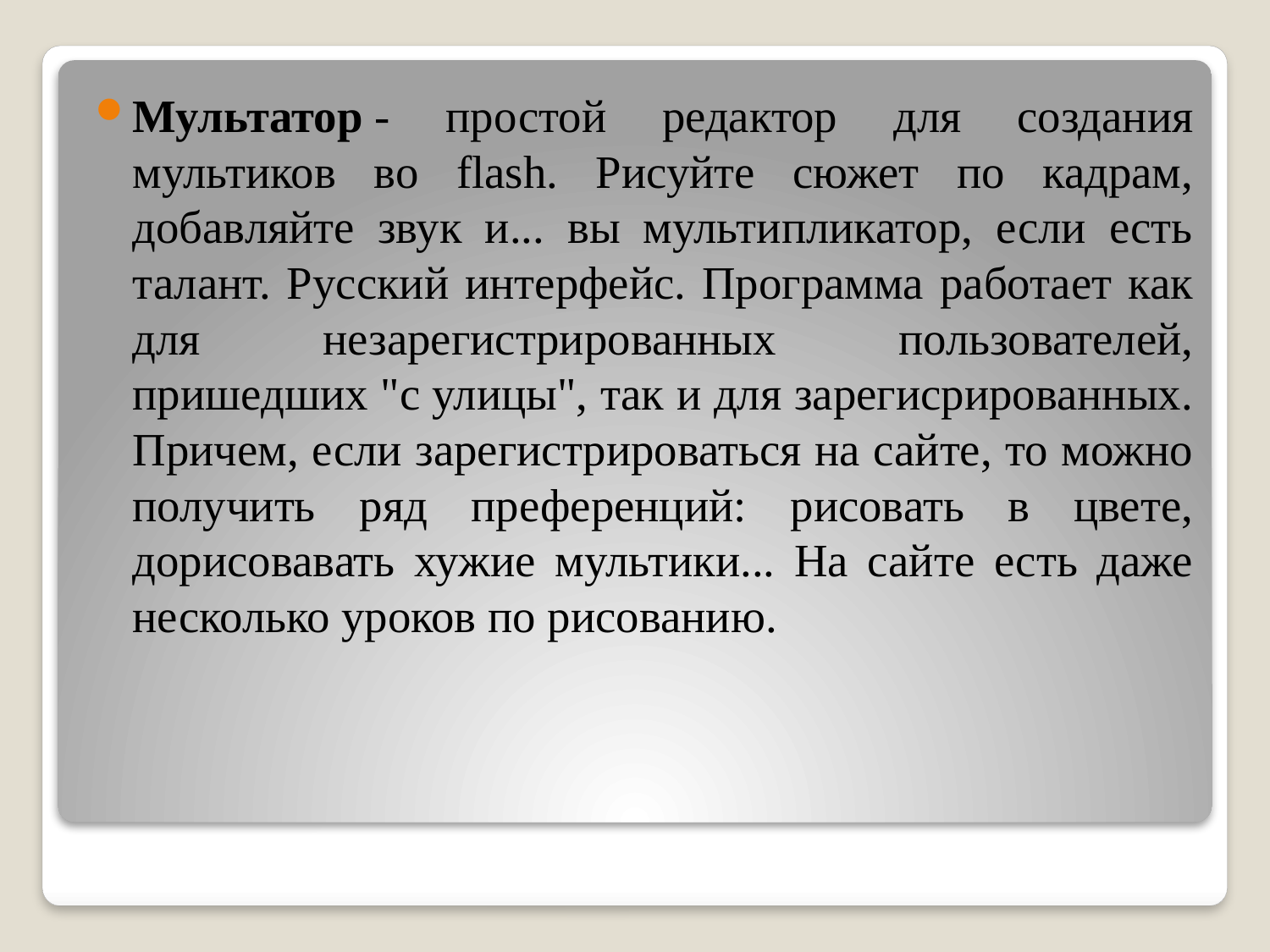

Мультатор - простой редактор для создания мультиков во flash. Рисуйте сюжет по кадрам, добавляйте звук и... вы мультипликатор, если есть талант. Русский интерфейс. Программа работает как для незарегистрированных пользователей, пришедших "с улицы", так и для зарегисрированных. Причем, если зарегистрироваться на сайте, то можно получить ряд преференций: рисовать в цвете, дорисовавать хужие мультики... На сайте есть даже несколько уроков по рисованию.